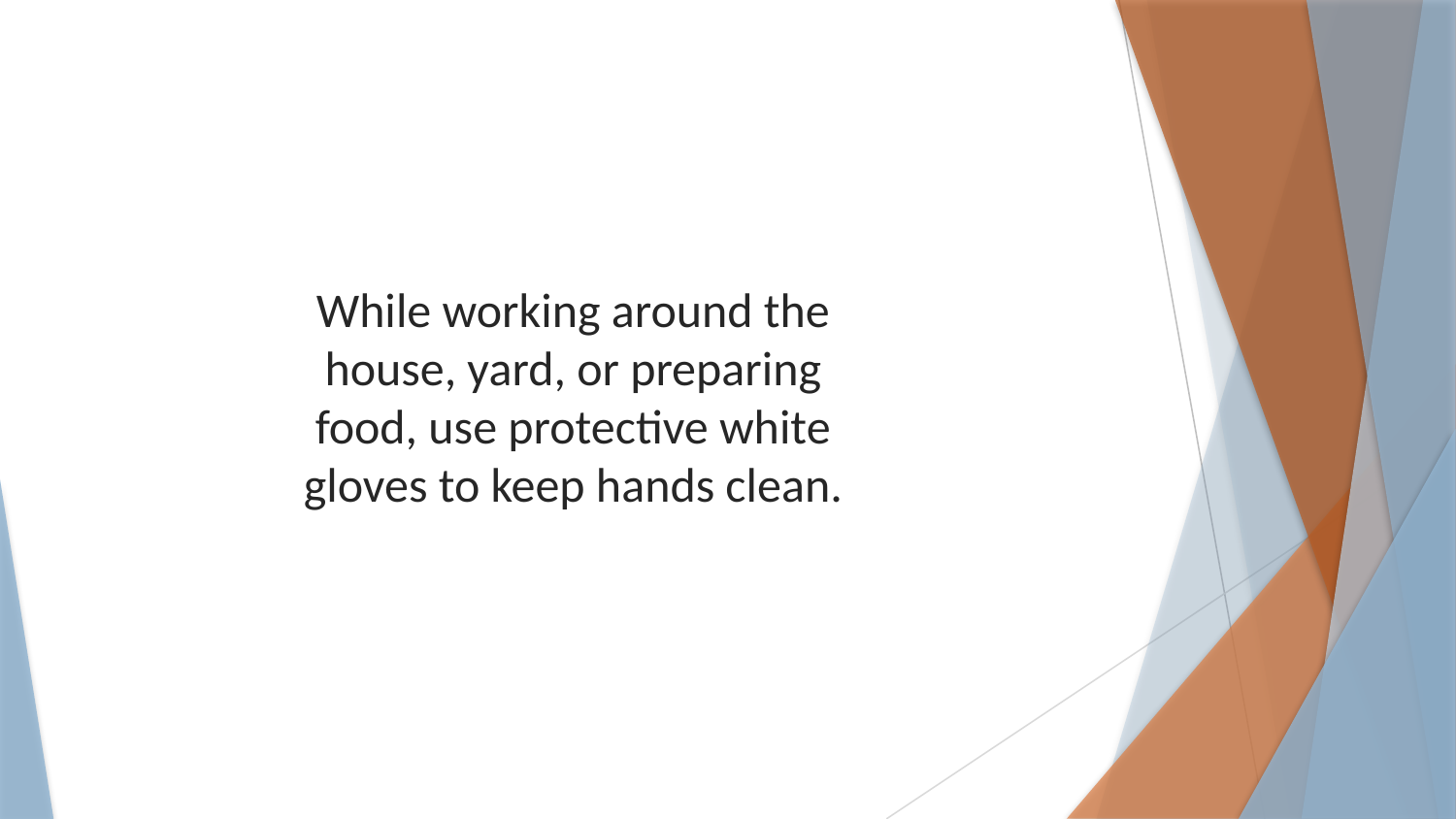

While working around the house, yard, or preparing food, use protective white gloves to keep hands clean.